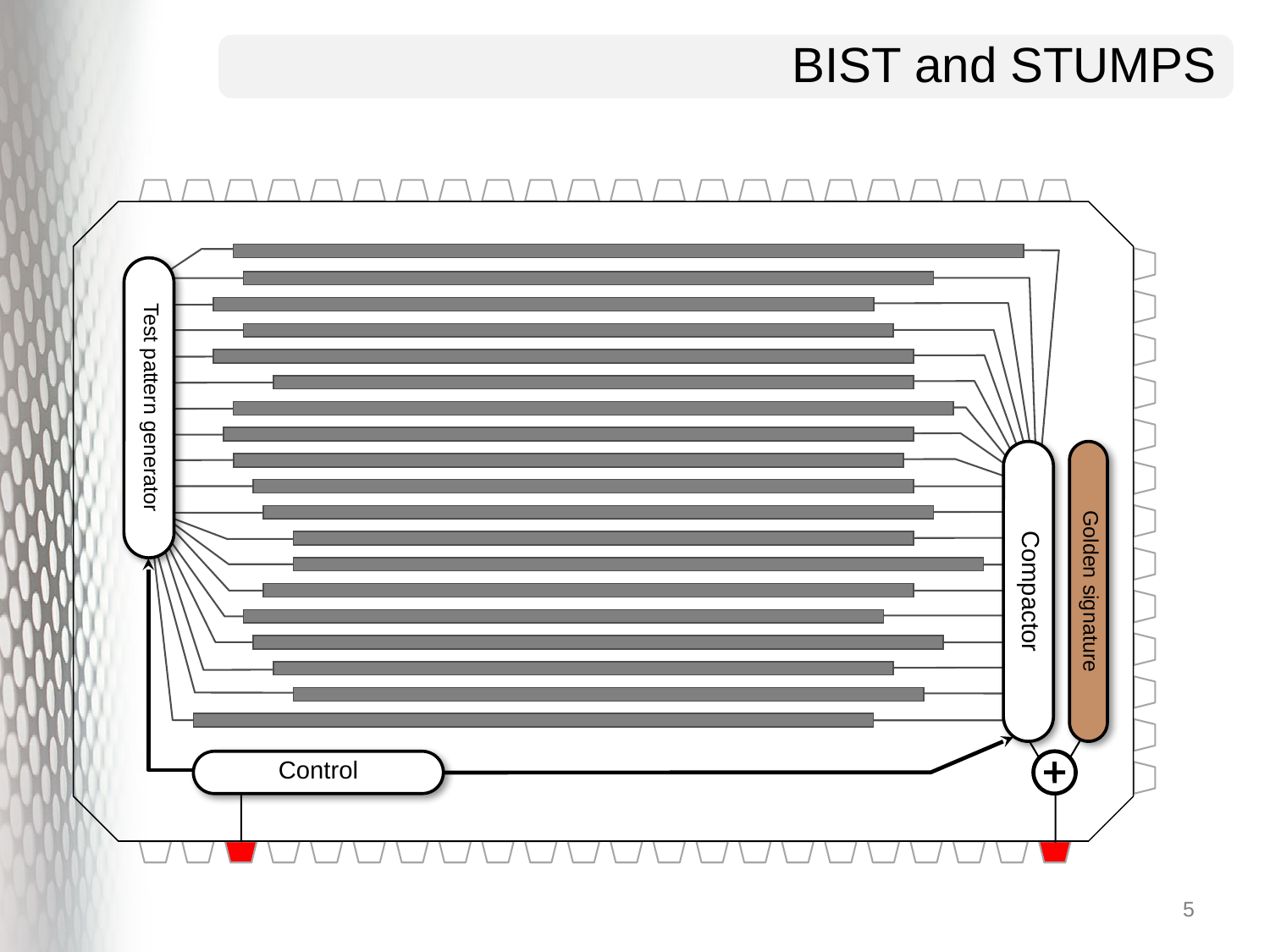

# BIST and STUMPS

Test pattern generator

Compactor
Golden signature

Control